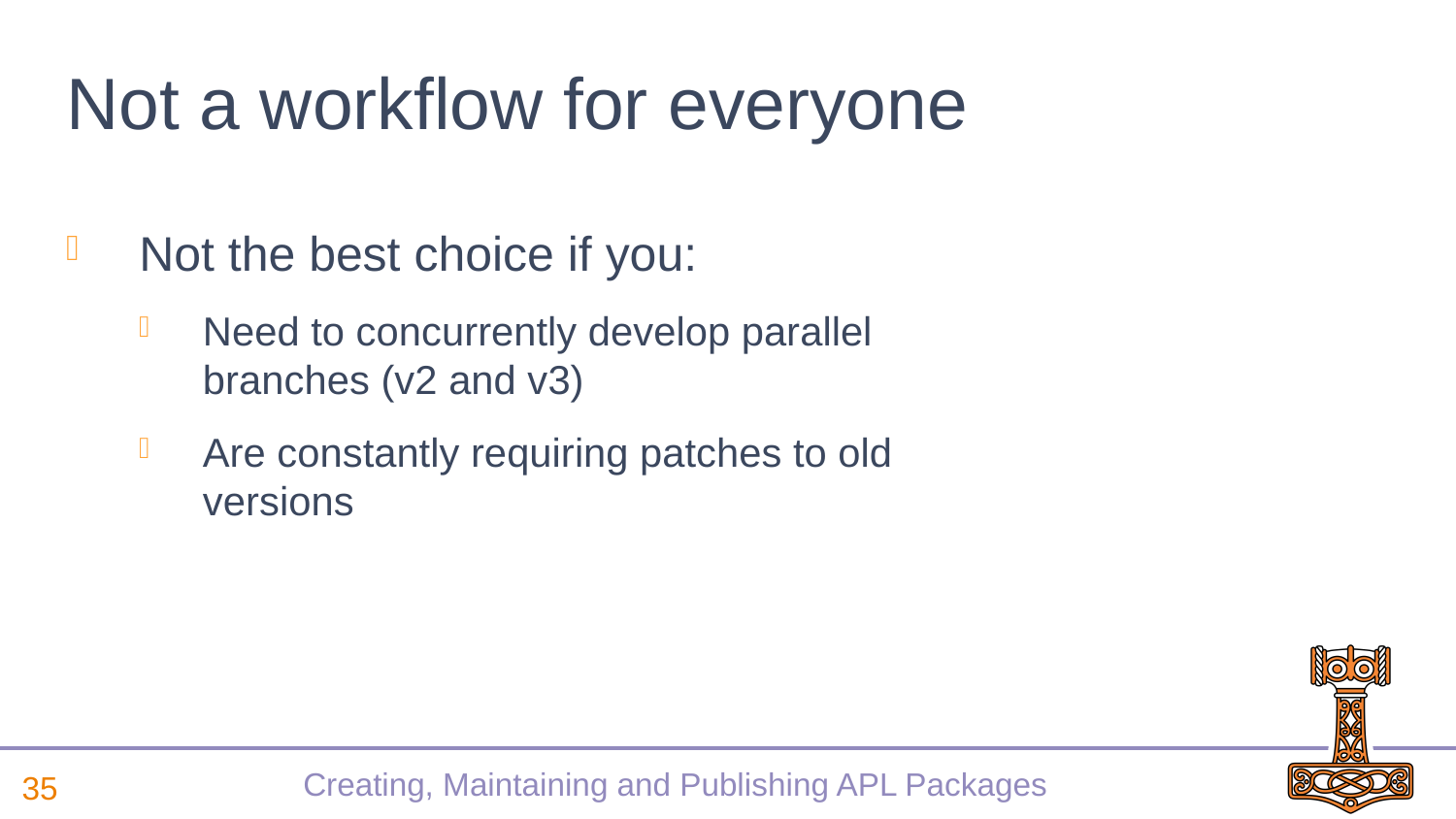

# Not a workflow for everyone
Not the best choice if you:
Need to concurrently develop parallel branches (v2 and v3)
Are constantly requiring patches to old versions